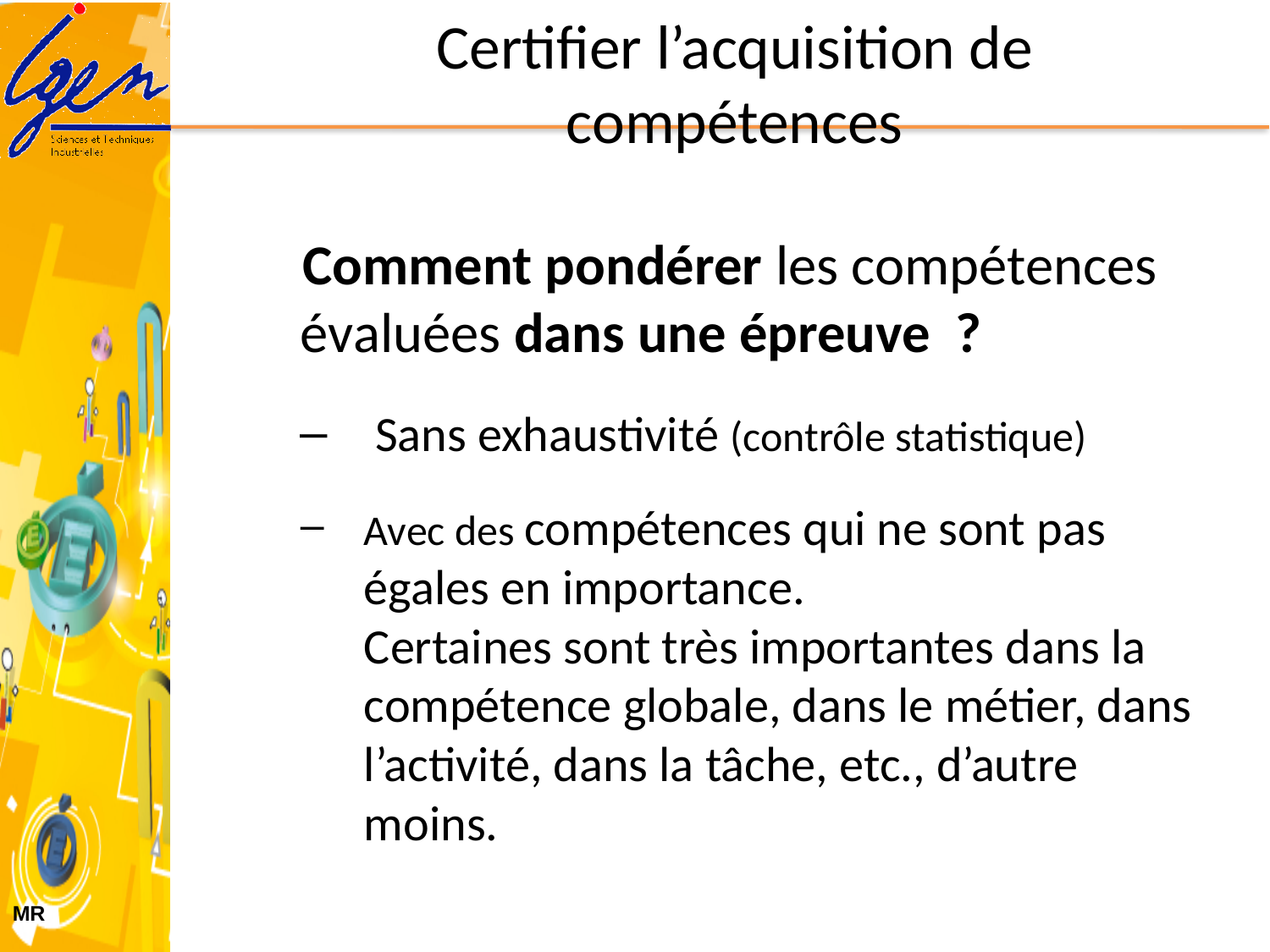

# Certifier l’acquisition de compétences
Comment pondérer les compétences évaluées dans une épreuve  ?
 Sans exhaustivité (contrôle statistique)
Avec des compétences qui ne sont pas égales en importance.
Certaines sont très importantes dans la compétence globale, dans le métier, dans l’activité, dans la tâche, etc., d’autre moins.